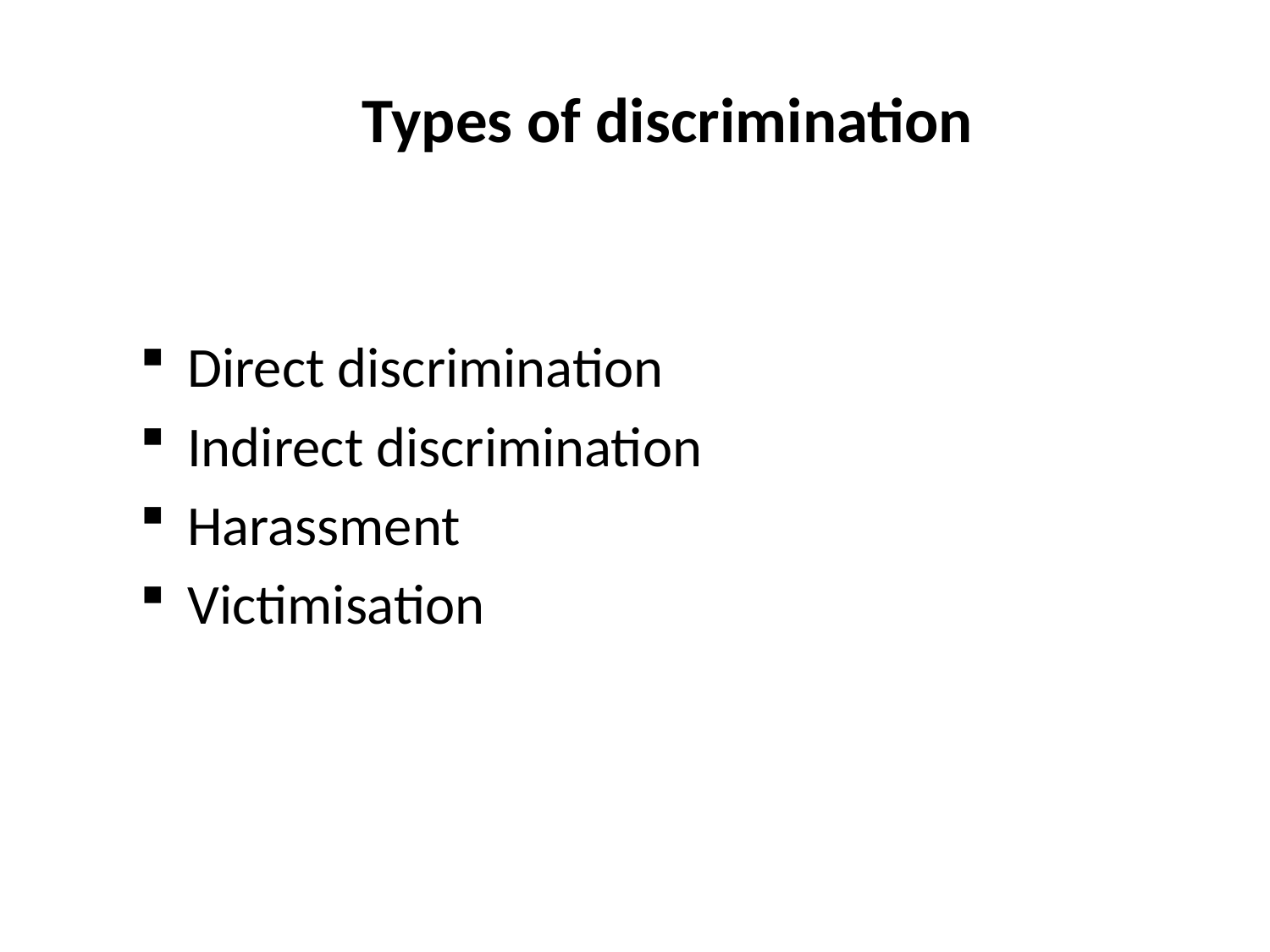

Types of discrimination

Direct discrimination
Indirect discrimination
Harassment
Victimisation